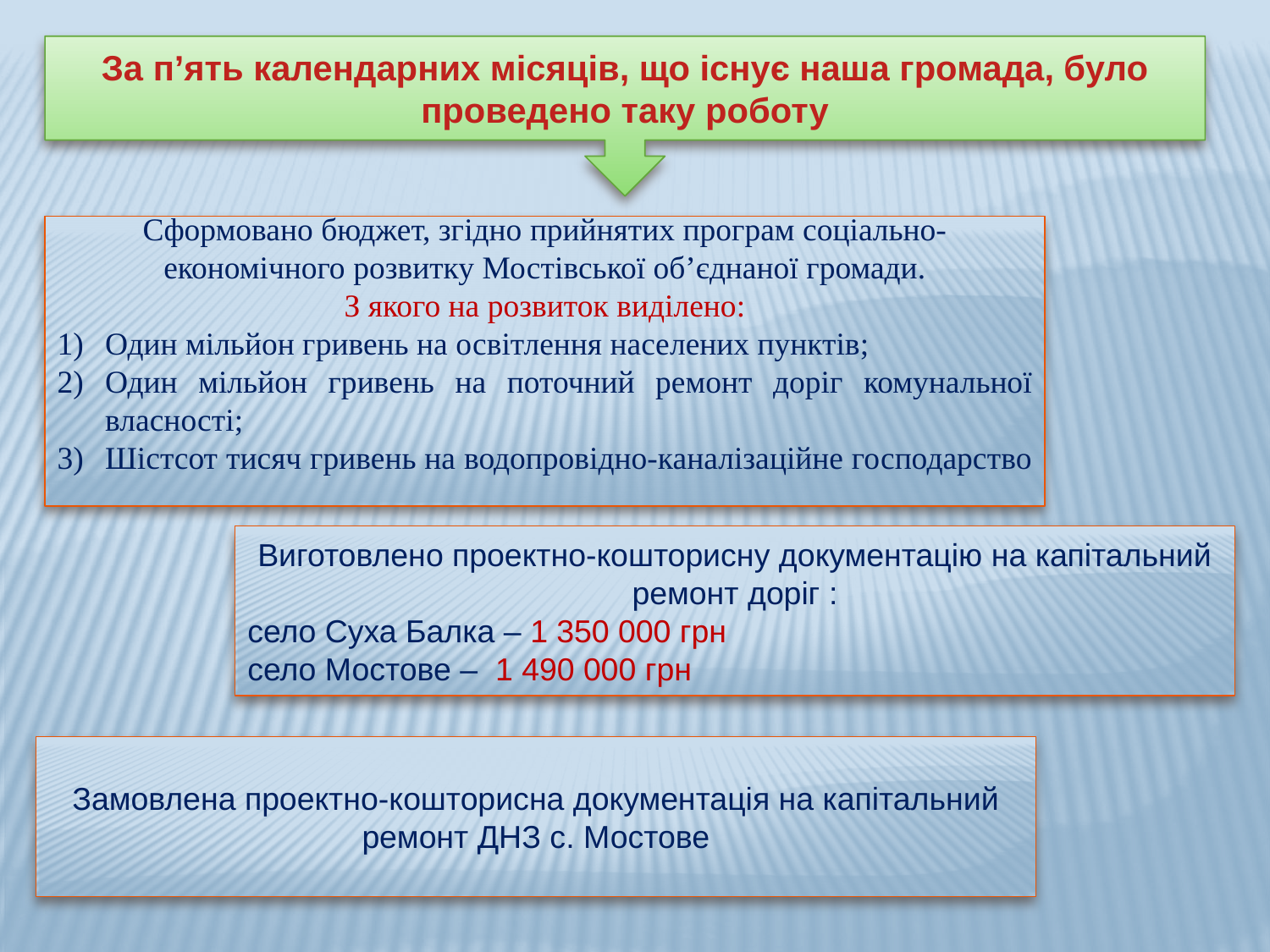

За п’ять календарних місяців, що існує наша громада, було проведено таку роботу

Сформовано бюджет, згідно прийнятих програм соціально-економічного розвитку Мостівської об’єднаної громади.
З якого на розвиток виділено:
Один мільйон гривень на освітлення населених пунктів;
Один мільйон гривень на поточний ремонт доріг комунальної власності;
Шістсот тисяч гривень на водопровідно-каналізаційне господарство

Виготовлено проектно-кошторисну документацію на капітальний ремонт доріг :
село Суха Балка – 1 350 000 грн
село Мостове –  1 490 000 грн

Замовлена проектно-кошторисна документація на капітальний ремонт ДНЗ с. Мостове